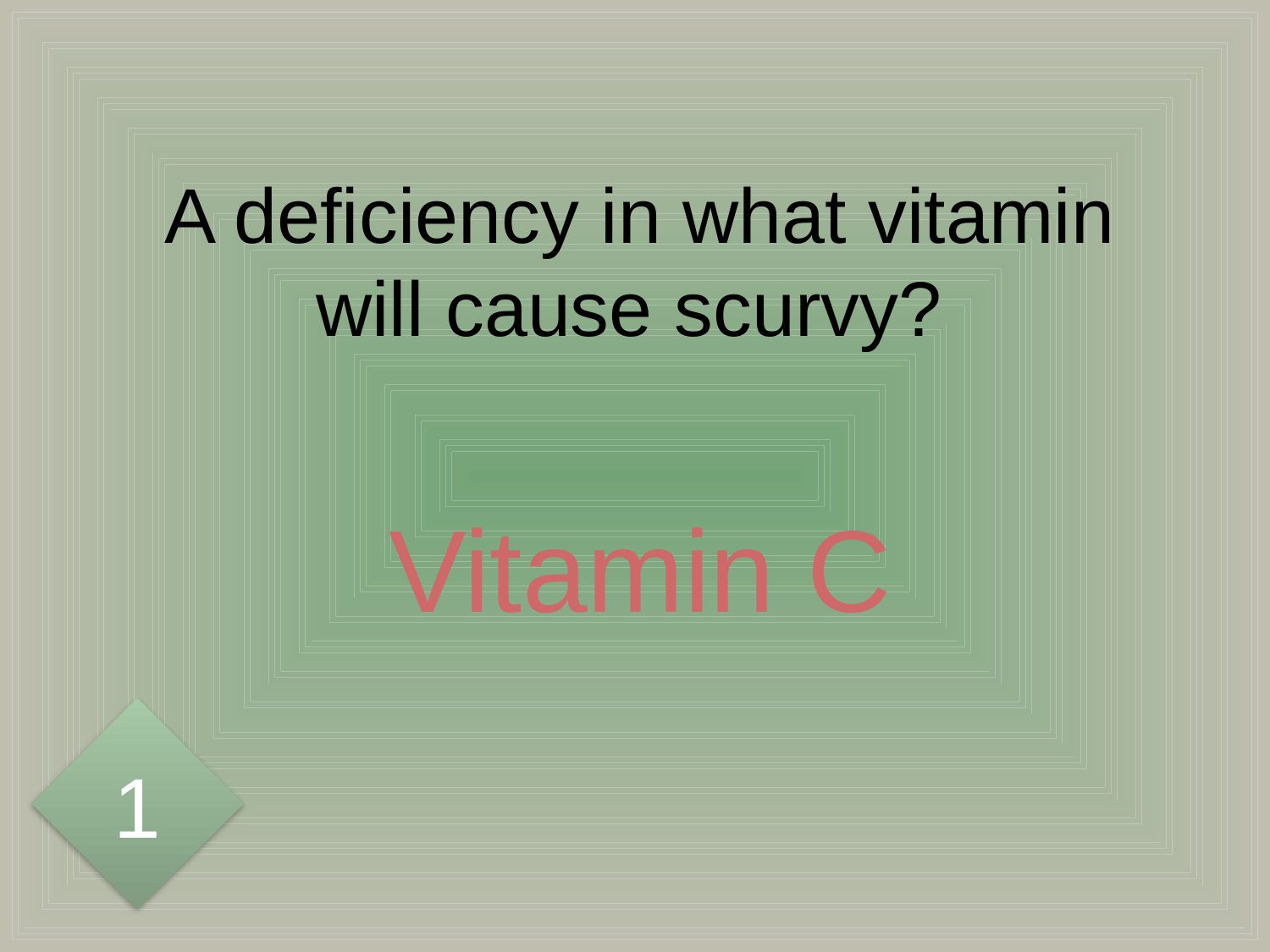

# A deficiency in what vitamin will cause scurvy?
Vitamin C
1